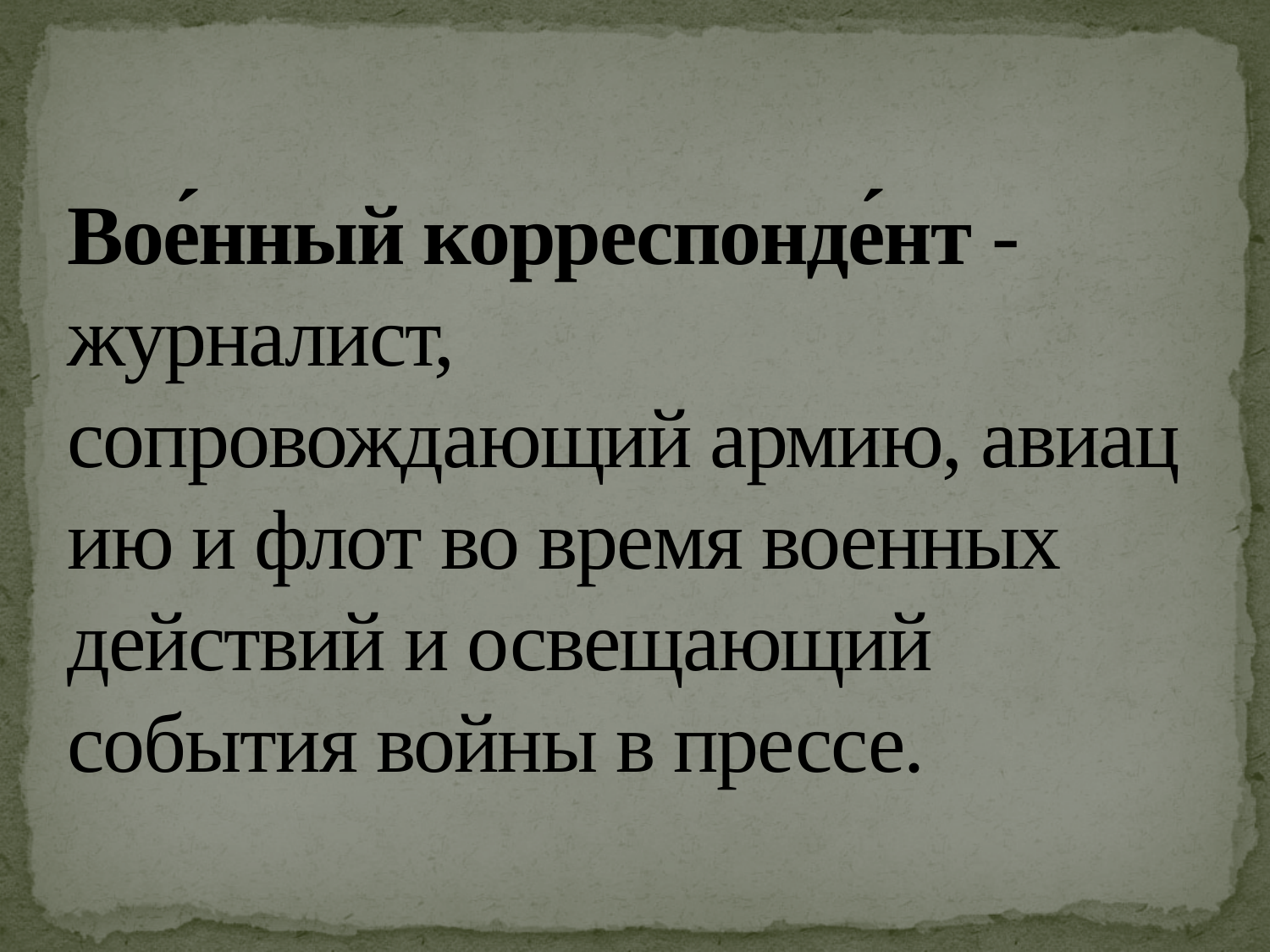

# Вое́нный корреспонде́нт - журналист, сопровождающий армию, авиацию и флот во время военных действий и освещающий события войны в прессе.